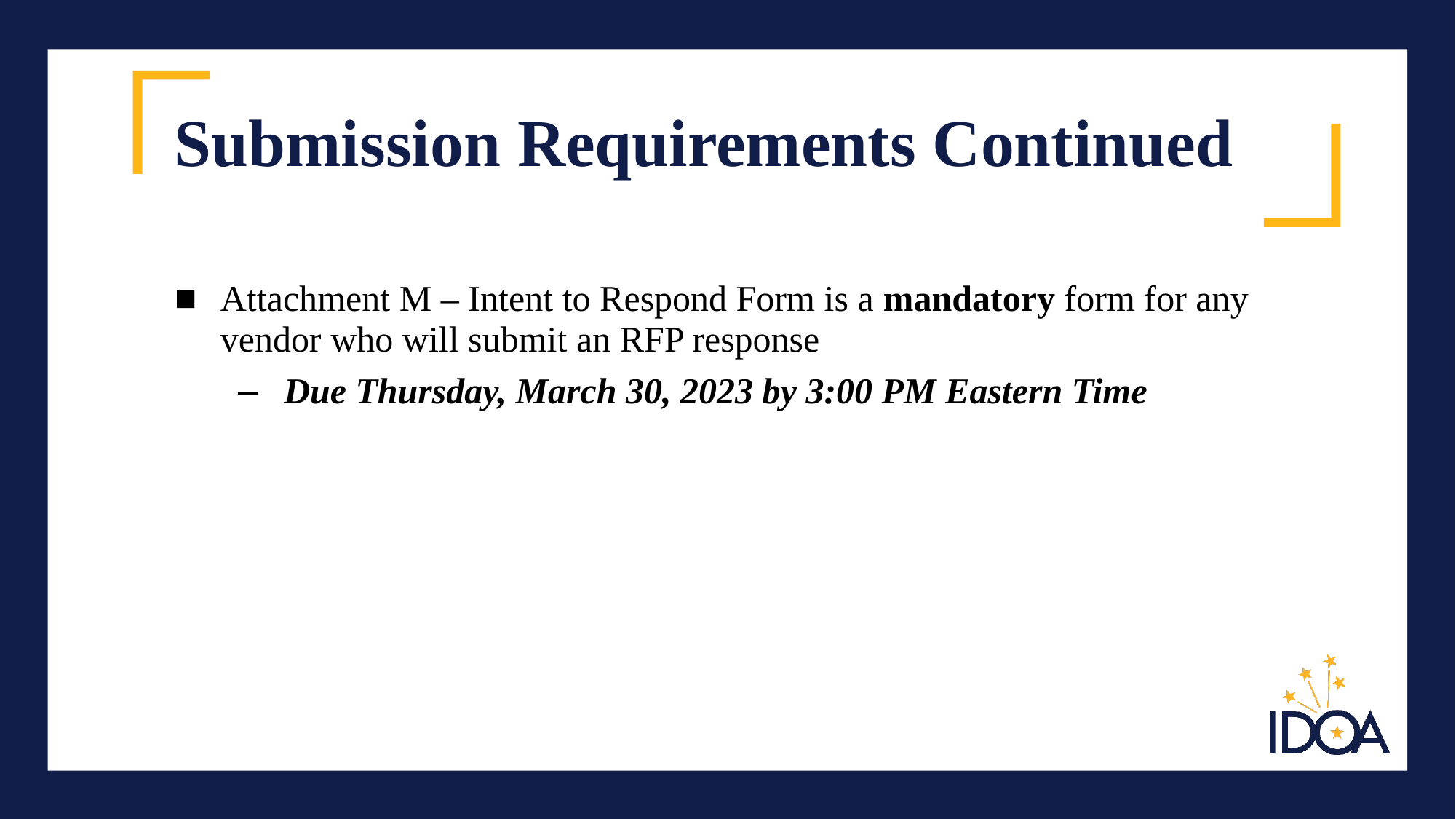

# Submission Requirements Continued
Attachment M – Intent to Respond Form is a mandatory form for any vendor who will submit an RFP response
Due Thursday, March 30, 2023 by 3:00 PM Eastern Time